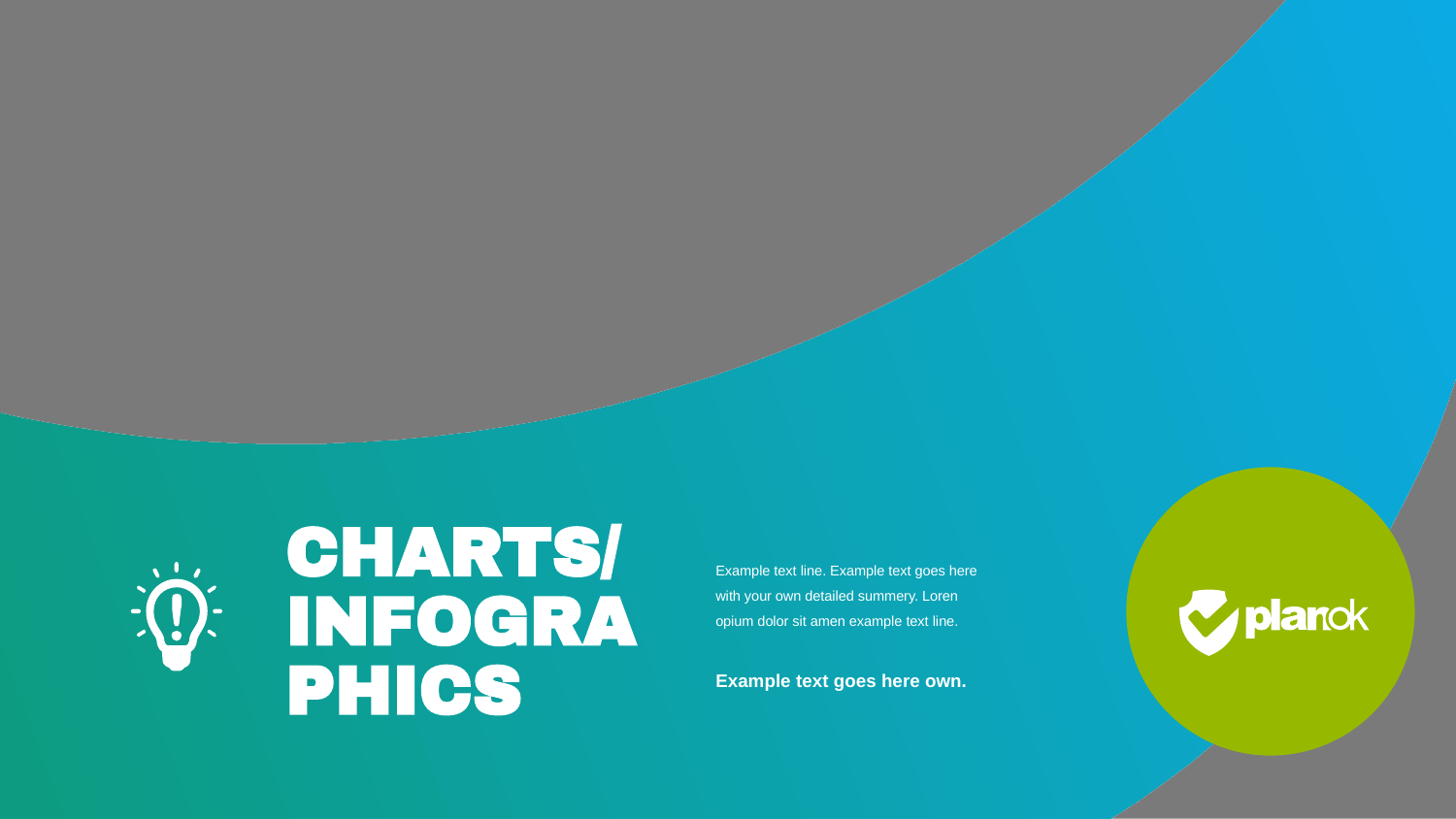

CHARTS/
INFOGRAPHICS
Example text line. Example text goes here with your own detailed summery. Loren opium dolor sit amen example text line.

Example text goes here own.